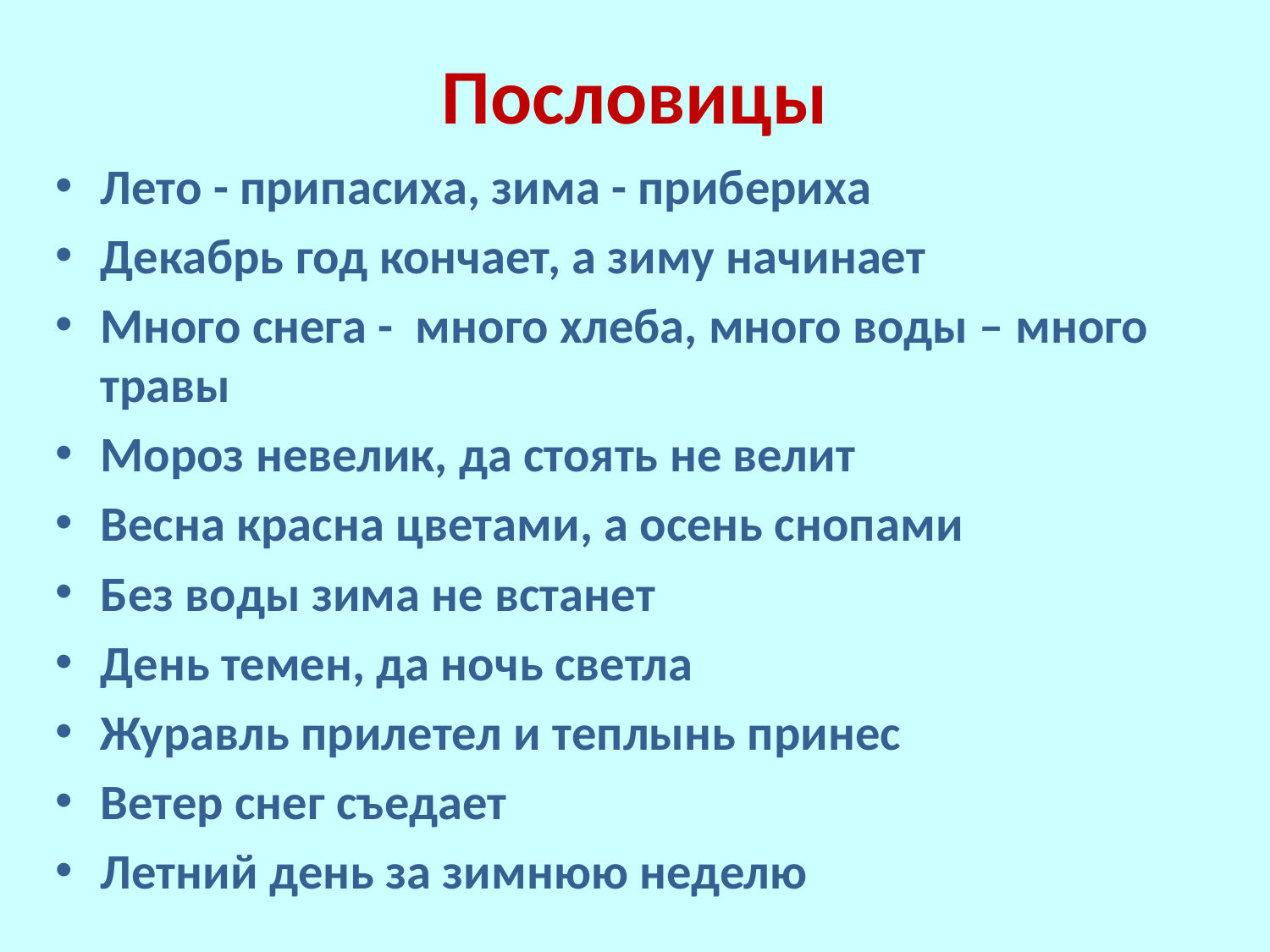

# Пословицы
Лето - припасиха, зима - прибериха
Декабрь год кончает, а зиму начинает
Много снега -  много хлеба, много воды – много травы
Мороз невелик, да стоять не велит
Весна красна цветами, а осень снопами
Без воды зима не встанет
День темен, да ночь светла
Журавль прилетел и теплынь принес
Ветер снег съедает
Летний день за зимнюю неделю